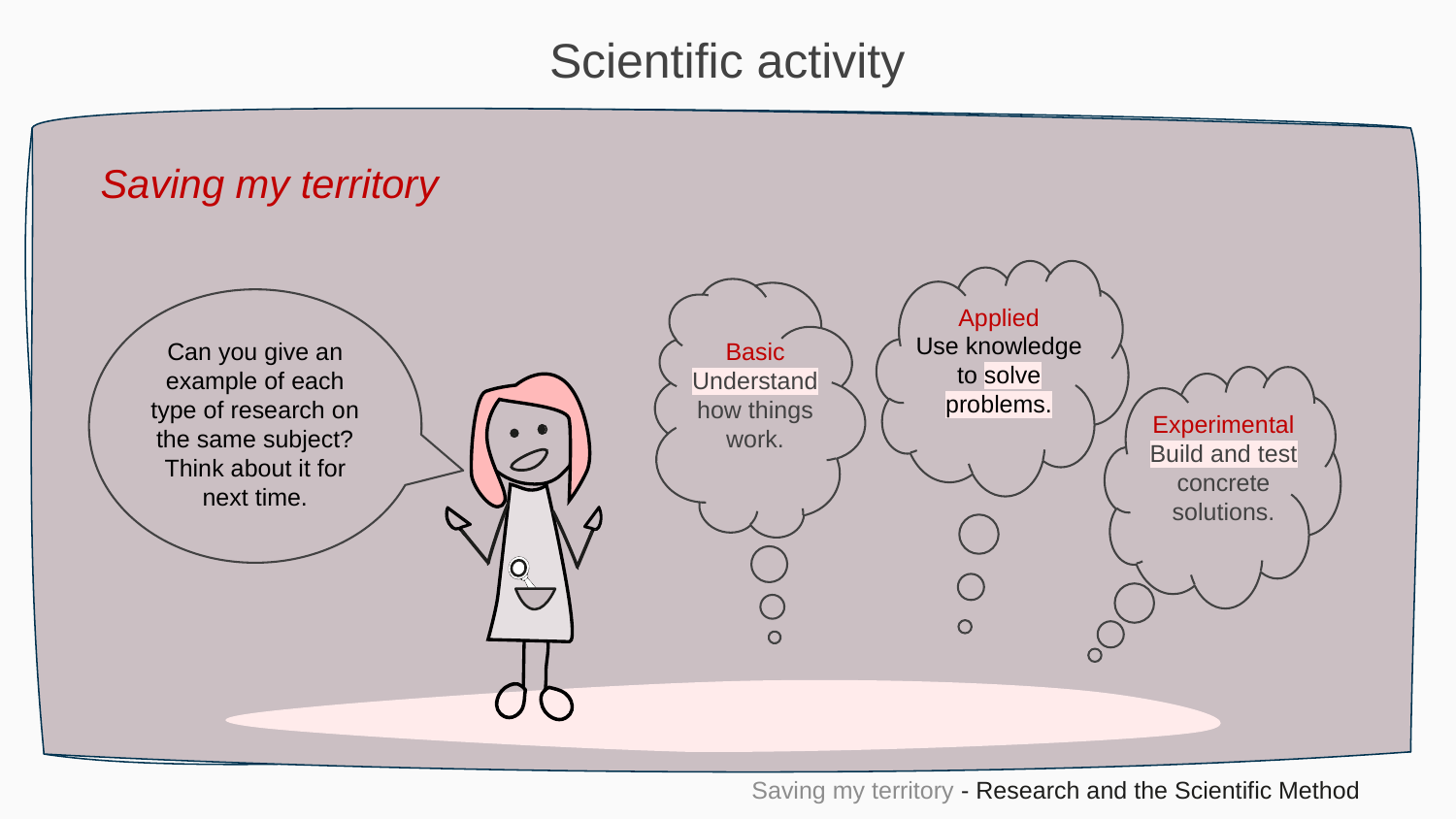

Scientific activity

Saving my territory

Applied
Use knowledge to solve problems.

Can you give an example of each type of research on the same subject? Think about it for next time.

Basic
Understand how things work.

Experimental
Build and test concrete solutions.

Saving my territory - Research and the Scientific Method